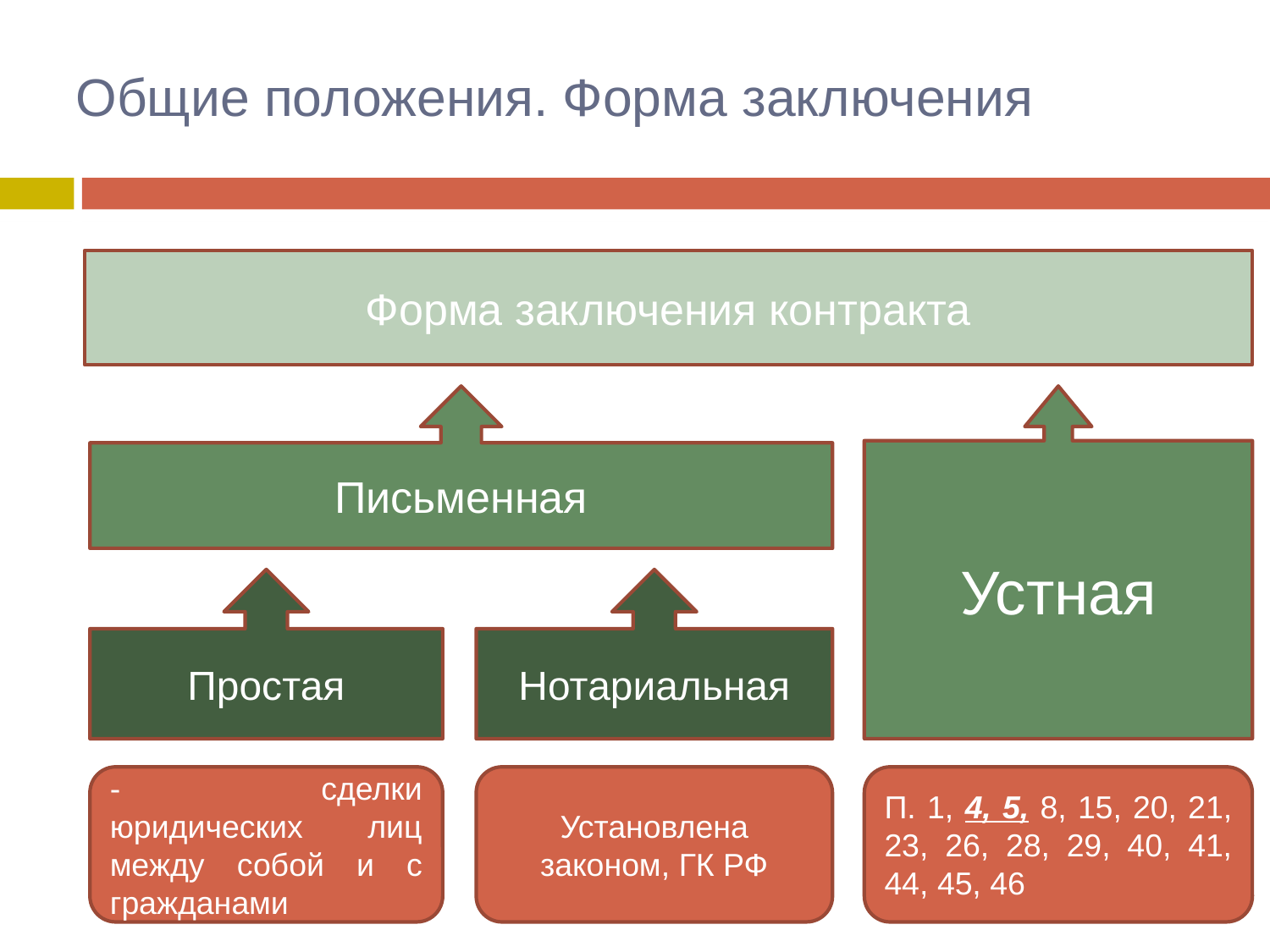

# Общие положения. Форма заключения
Форма заключения контракта
Письменная
Устная
Простая
Нотариальная
- сделки юридических лиц между собой и с гражданами
Установлена законом, ГК РФ
П. 1, 4, 5, 8, 15, 20, 21, 23, 26, 28, 29, 40, 41, 44, 45, 46